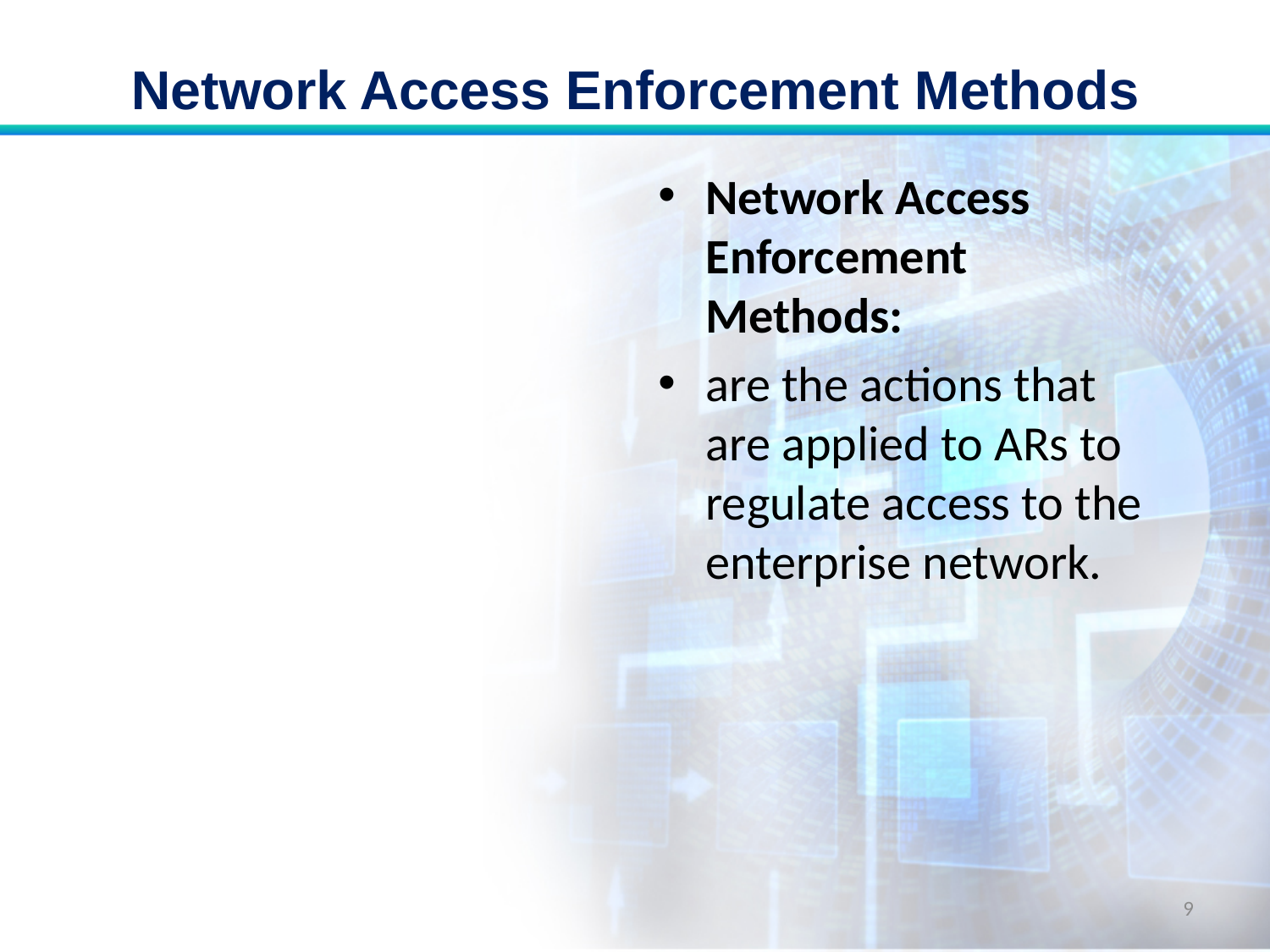

# Network Access Enforcement Methods
Network Access Enforcement Methods:
are the actions that are applied to ARs to regulate access to the enterprise network.
9